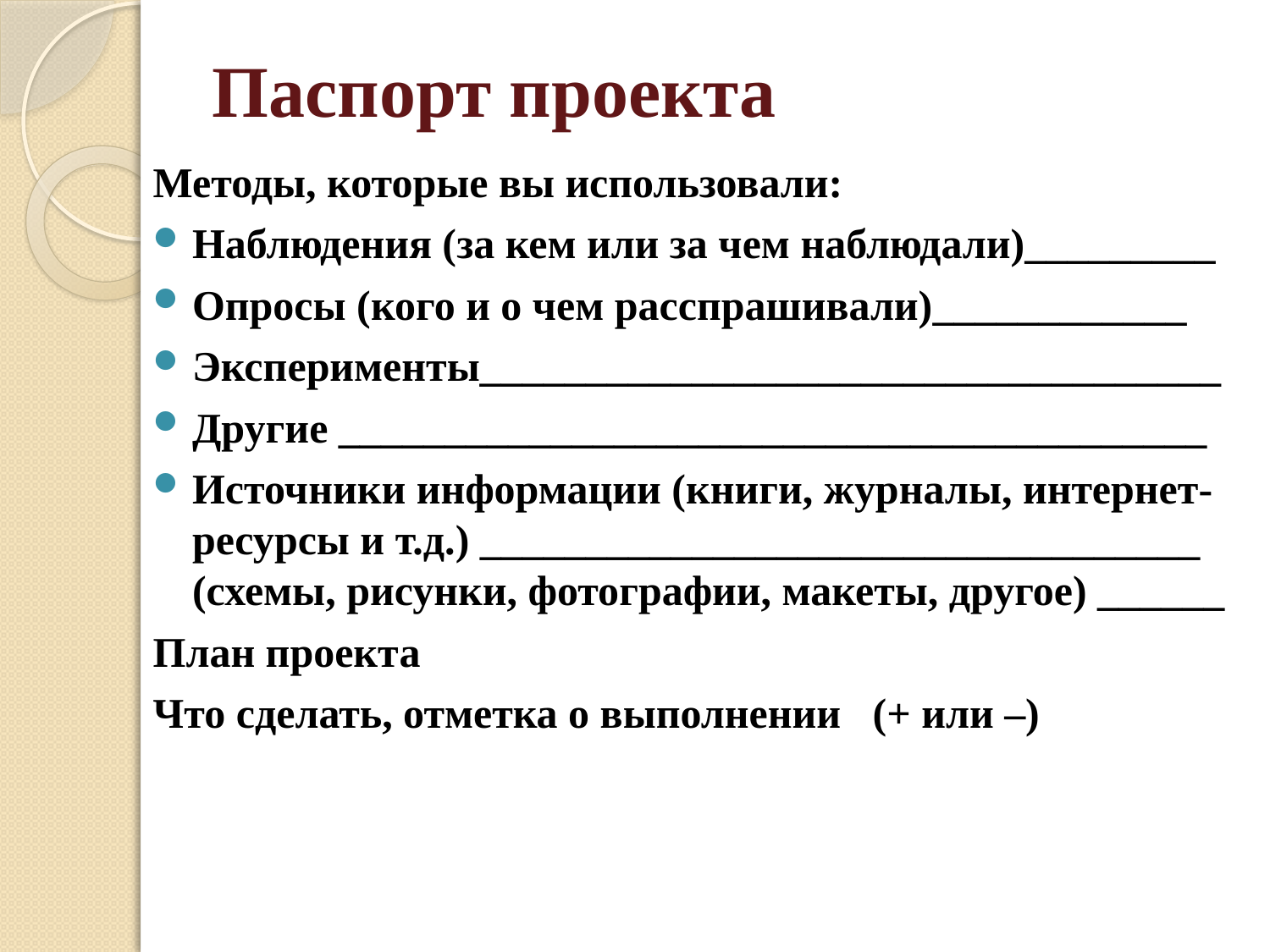

# Паспорт проекта
Методы, которые вы использовали:
Наблюдения (за кем или за чем наблюдали)_________
Опросы (кого и о чем расспрашивали)____________
Эксперименты___________________________________
Другие _________________________________________
Источники информации (книги, журналы, интернет-ресурсы и т.д.) __________________________________ (схемы, рисунки, фотографии, макеты, другое) ______
План проекта
Что сделать, отметка о выполнении   (+ или –)